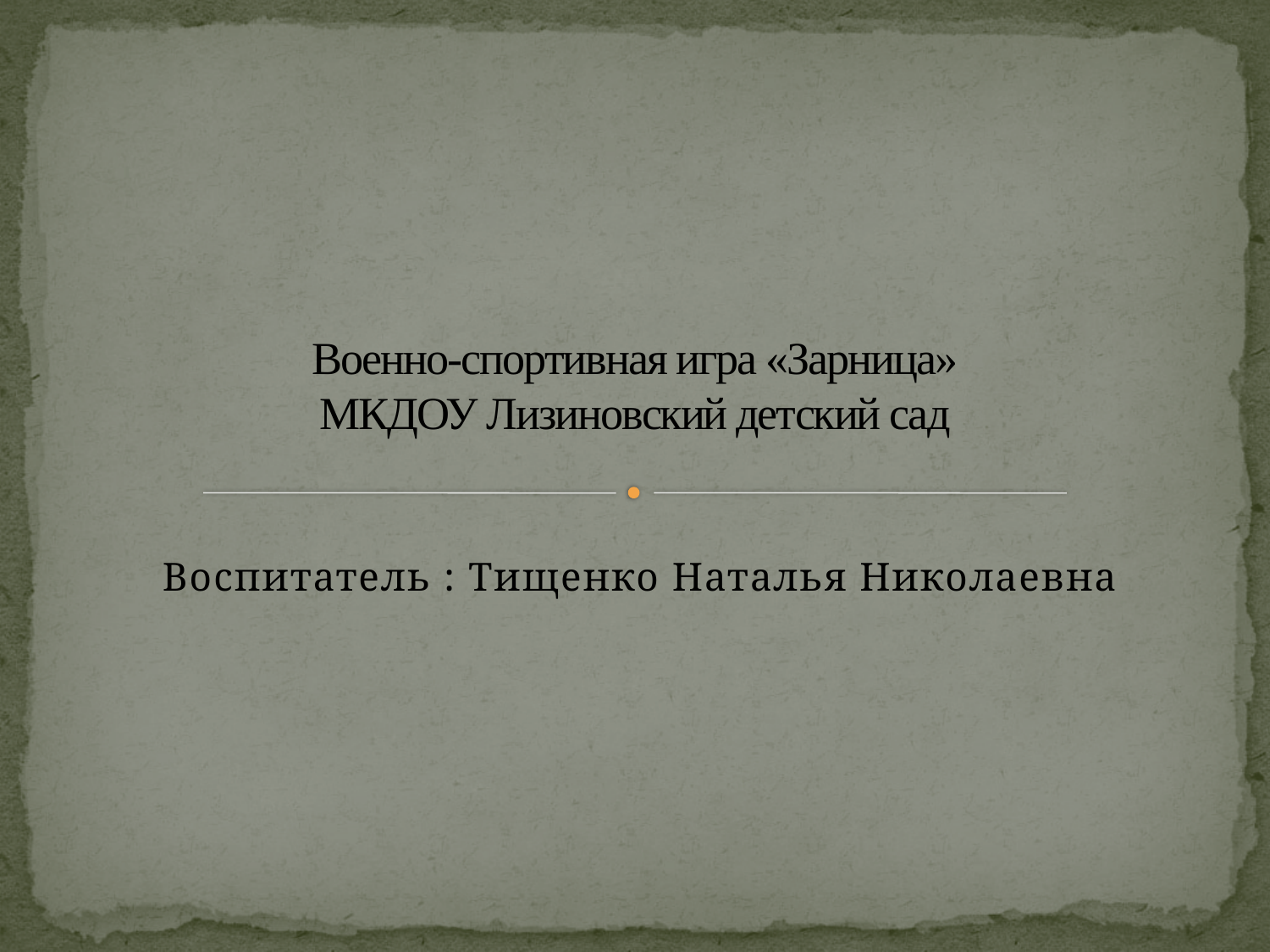

# Военно-спортивная игра «Зарница» МКДОУ Лизиновский детский сад
Воспитатель : Тищенко Наталья Николаевна